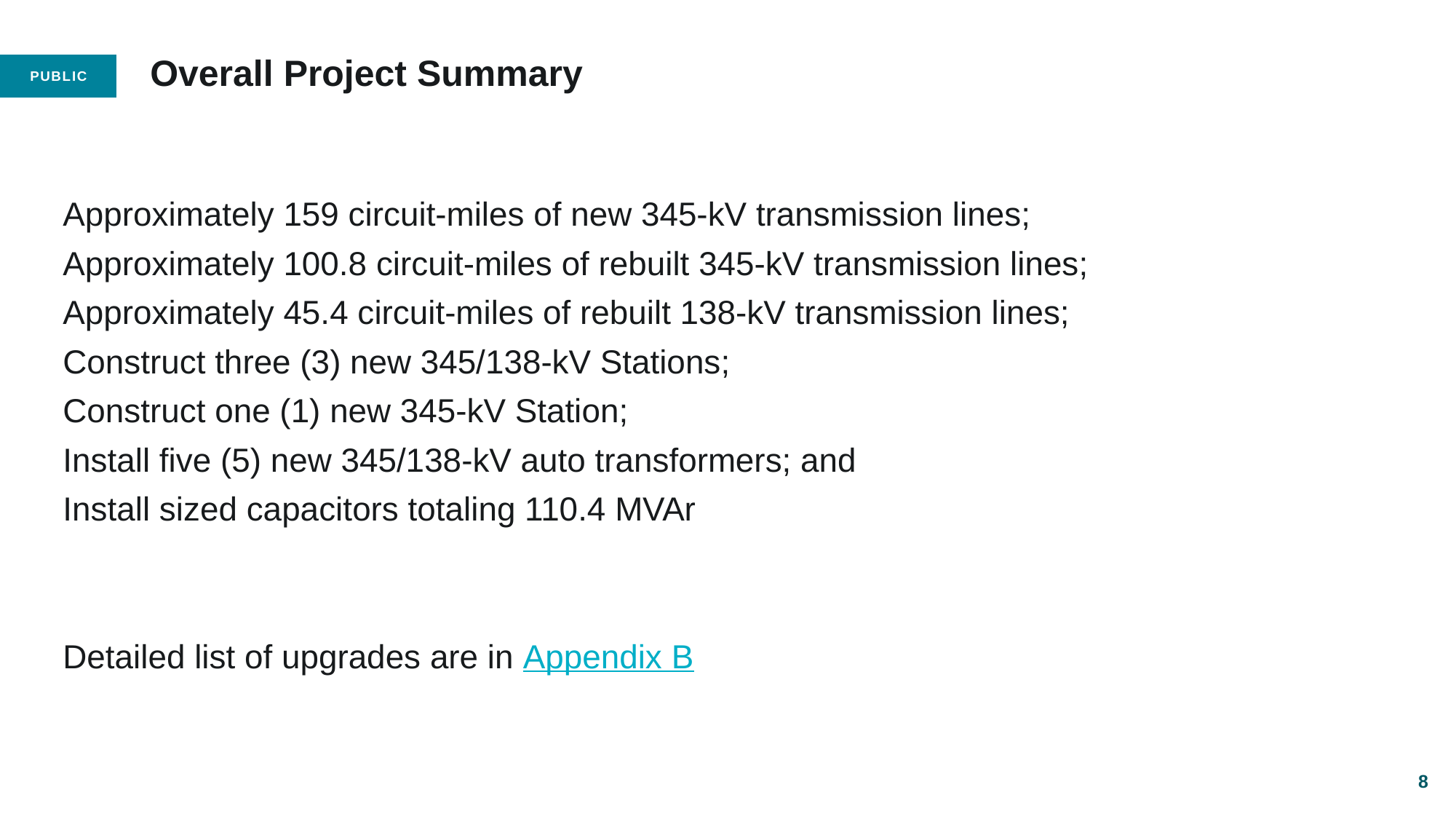

# Overall Project Summary
Approximately 159 circuit-miles of new 345-kV transmission lines;
Approximately 100.8 circuit-miles of rebuilt 345-kV transmission lines;
Approximately 45.4 circuit-miles of rebuilt 138-kV transmission lines;
Construct three (3) new 345/138-kV Stations;
Construct one (1) new 345-kV Station;
Install five (5) new 345/138-kV auto transformers; and
Install sized capacitors totaling 110.4 MVAr

Detailed list of upgrades are in Appendix B
8